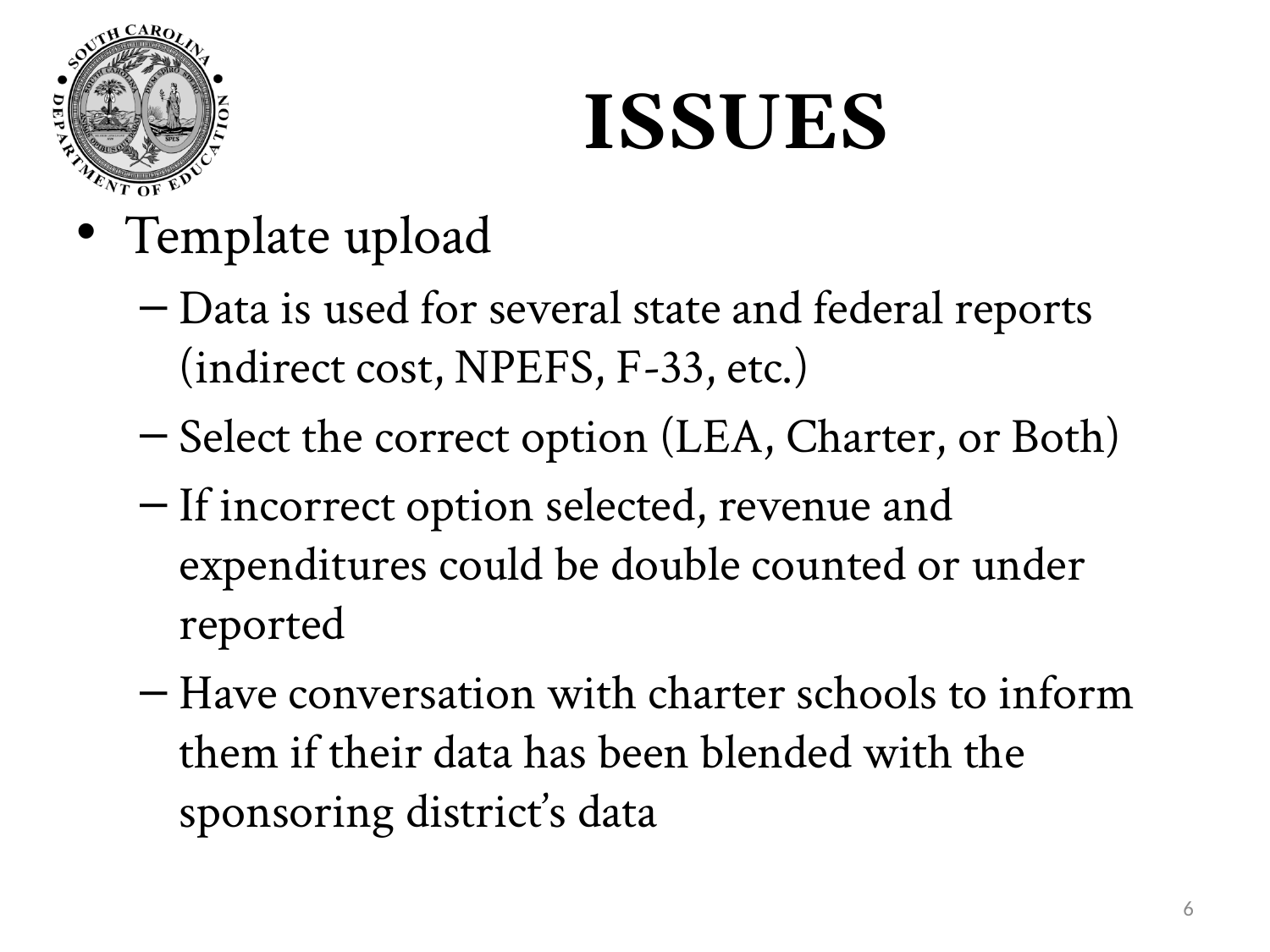

# ISSUES
Template upload
Data is used for several state and federal reports (indirect cost, NPEFS, F-33, etc.)
Select the correct option (LEA, Charter, or Both)
If incorrect option selected, revenue and expenditures could be double counted or under reported
Have conversation with charter schools to inform them if their data has been blended with the sponsoring district’s data

6